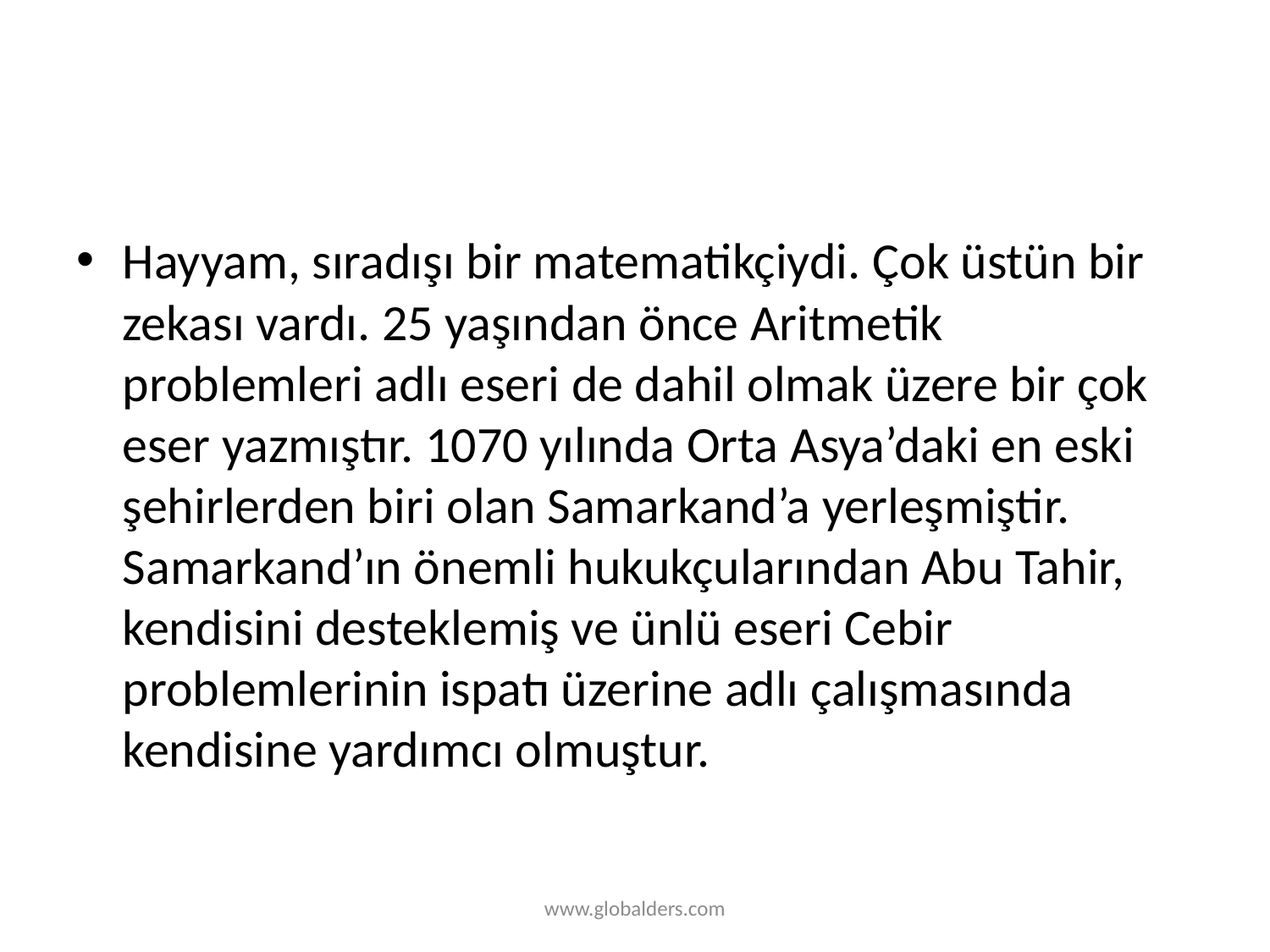

#
Hayyam, sıradışı bir matematikçiydi. Çok üstün bir zekası vardı. 25 yaşından önce Aritmetik problemleri adlı eseri de dahil olmak üzere bir çok eser yazmıştır. 1070 yılında Orta Asya’daki en eski şehirlerden biri olan Samarkand’a yerleşmiştir. Samarkand’ın önemli hukukçularından Abu Tahir, kendisini desteklemiş ve ünlü eseri Cebir problemlerinin ispatı üzerine adlı çalışmasında kendisine yardımcı olmuştur.
www.globalders.com